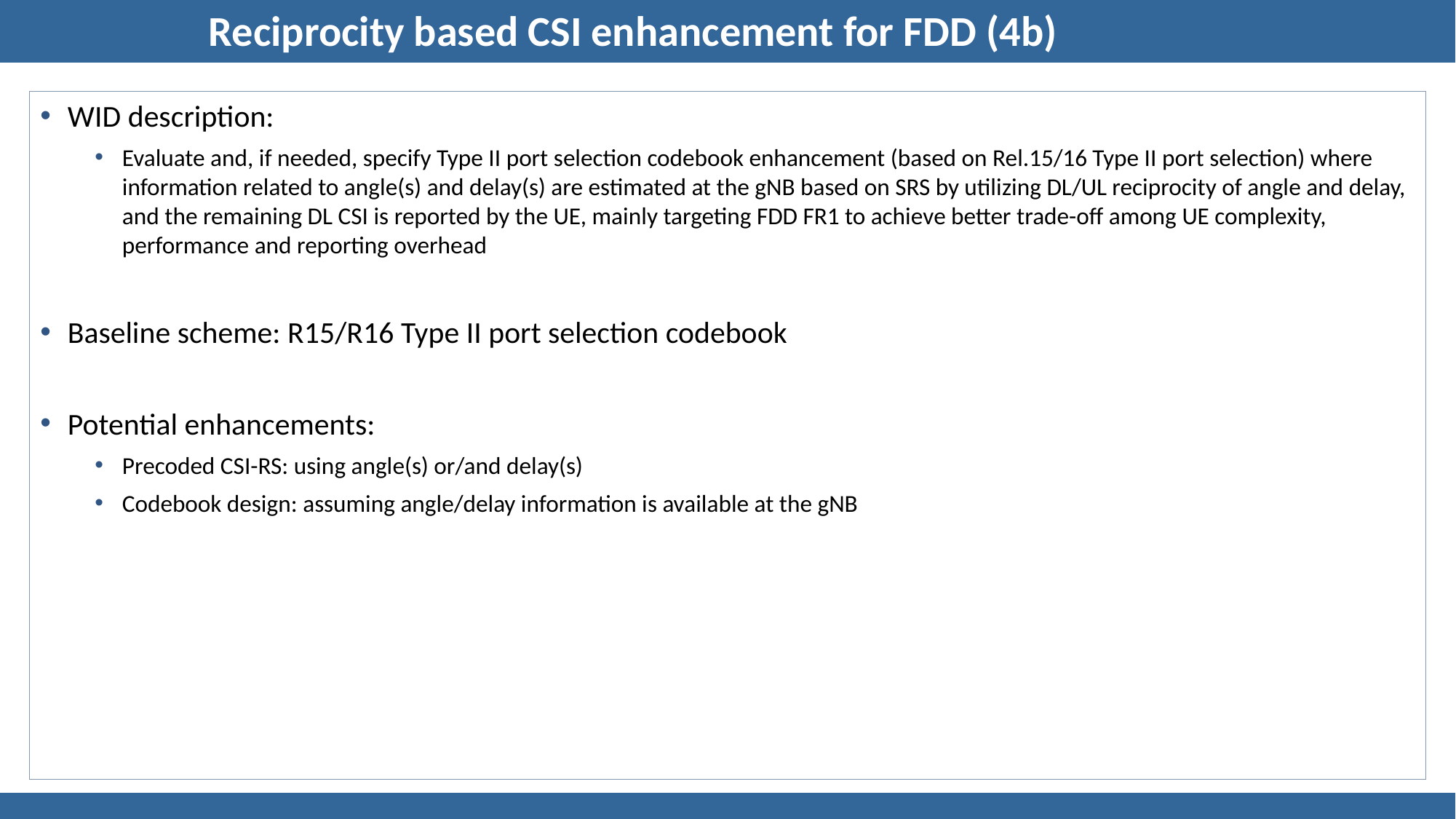

# Reciprocity based CSI enhancement for FDD (4b)
WID description:
Evaluate and, if needed, specify Type II port selection codebook enhancement (based on Rel.15/16 Type II port selection) where information related to angle(s) and delay(s) are estimated at the gNB based on SRS by utilizing DL/UL reciprocity of angle and delay, and the remaining DL CSI is reported by the UE, mainly targeting FDD FR1 to achieve better trade-off among UE complexity, performance and reporting overhead

Baseline scheme: R15/R16 Type II port selection codebook

Potential enhancements:
Precoded CSI-RS: using angle(s) or/and delay(s)
Codebook design: assuming angle/delay information is available at the gNB